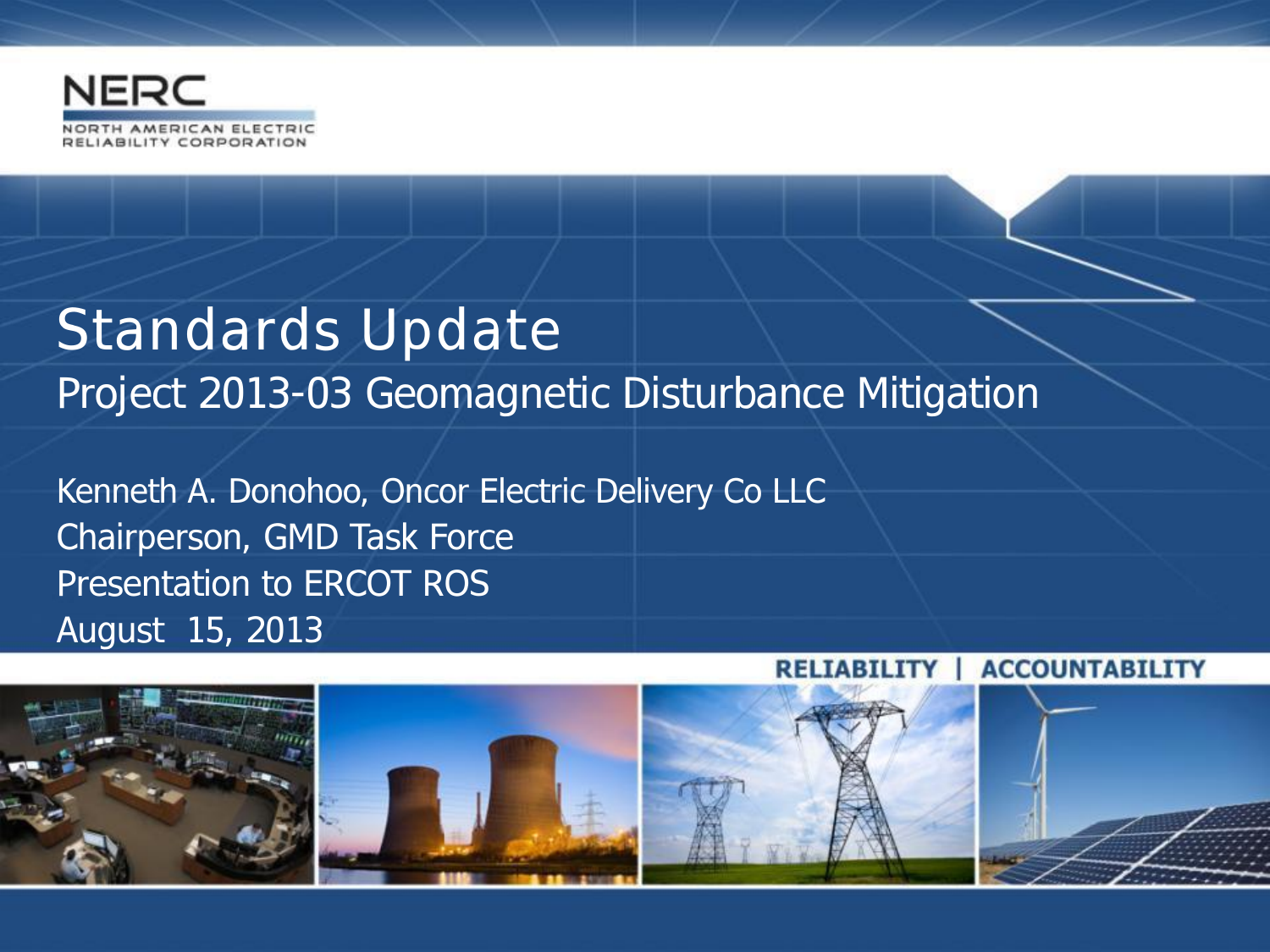

Standards Update
Project 2013-03 Geomagnetic Disturbance Mitigation
Kenneth A. Donohoo, Oncor Electric Delivery Co LLC
Chairperson, GMD Task Force
Presentation to ERCOT ROS
August  15, 2013